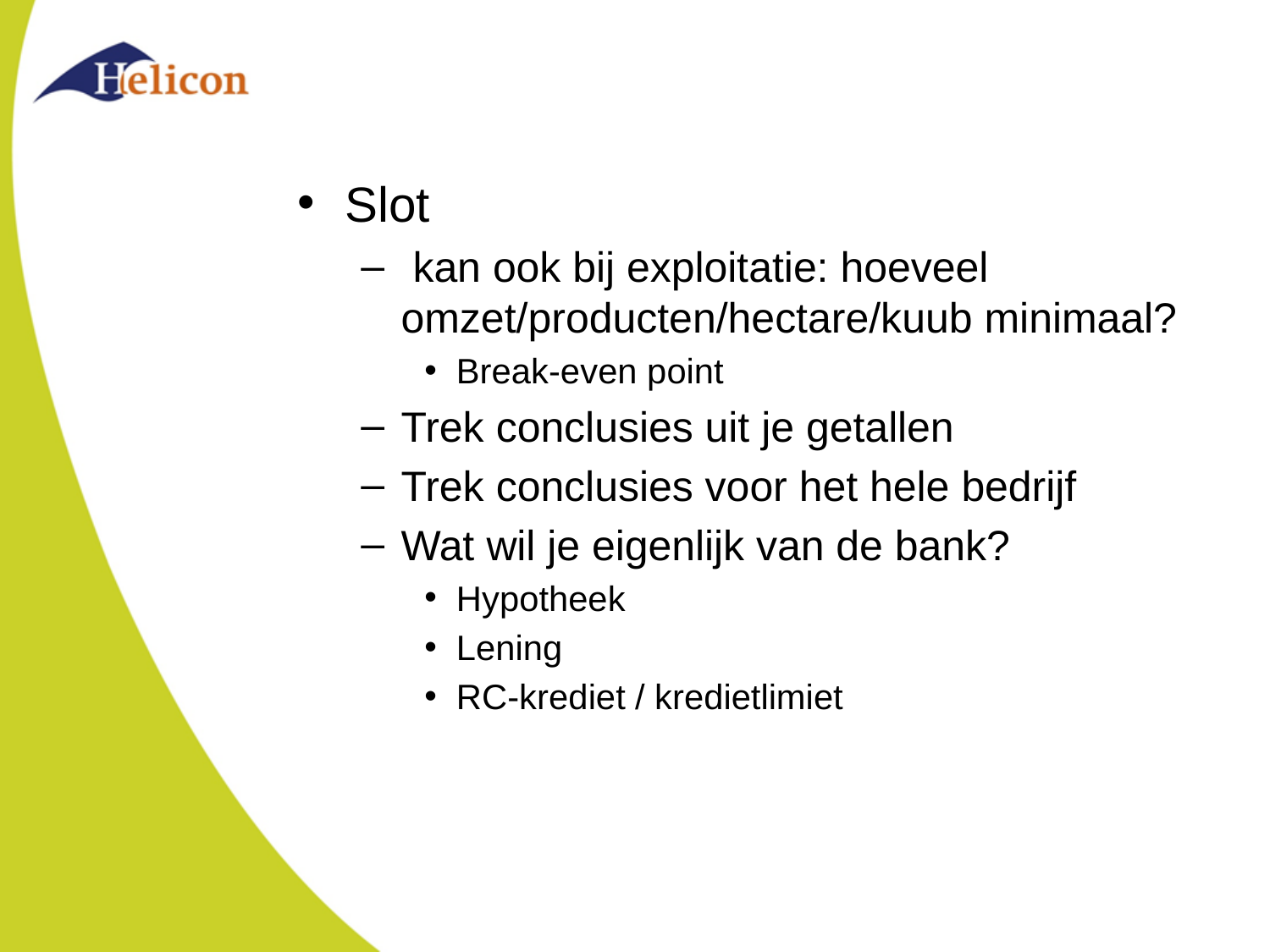

#
Slot
 kan ook bij exploitatie: hoeveel omzet/producten/hectare/kuub minimaal?
Break-even point
Trek conclusies uit je getallen
Trek conclusies voor het hele bedrijf
Wat wil je eigenlijk van de bank?
Hypotheek
Lening
RC-krediet / kredietlimiet